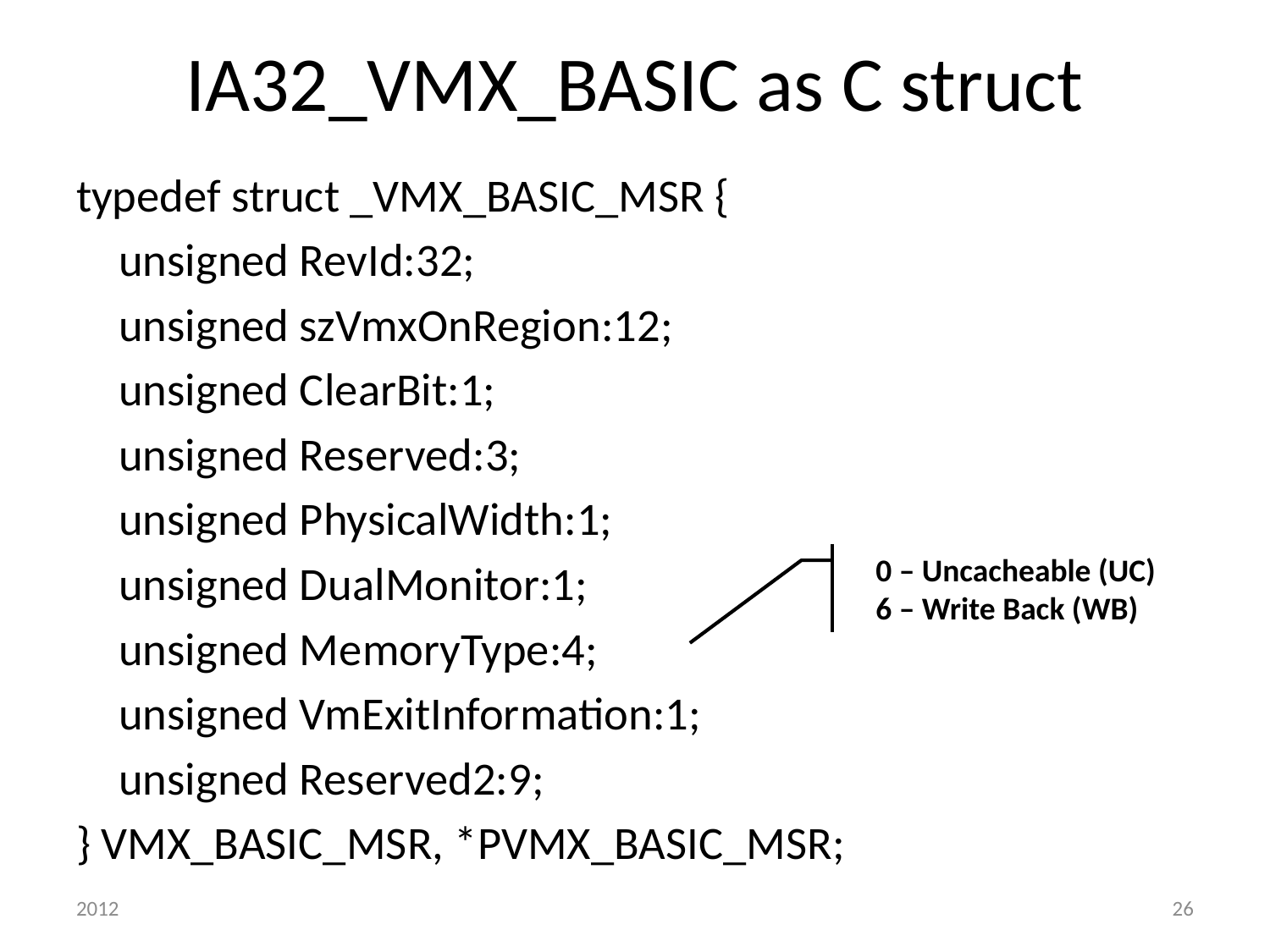

# IA32_VMX_BASIC as C struct
typedef struct _VMX_BASIC_MSR {
    unsigned RevId:32;
    unsigned szVmxOnRegion:12;
    unsigned ClearBit:1;
    unsigned Reserved:3;
    unsigned PhysicalWidth:1;
    unsigned DualMonitor:1;
    unsigned MemoryType:4;
    unsigned VmExitInformation:1;
    unsigned Reserved2:9;
} VMX_BASIC_MSR, *PVMX_BASIC_MSR;
0 – Uncacheable (UC)
6 – Write Back (WB)
2012

26